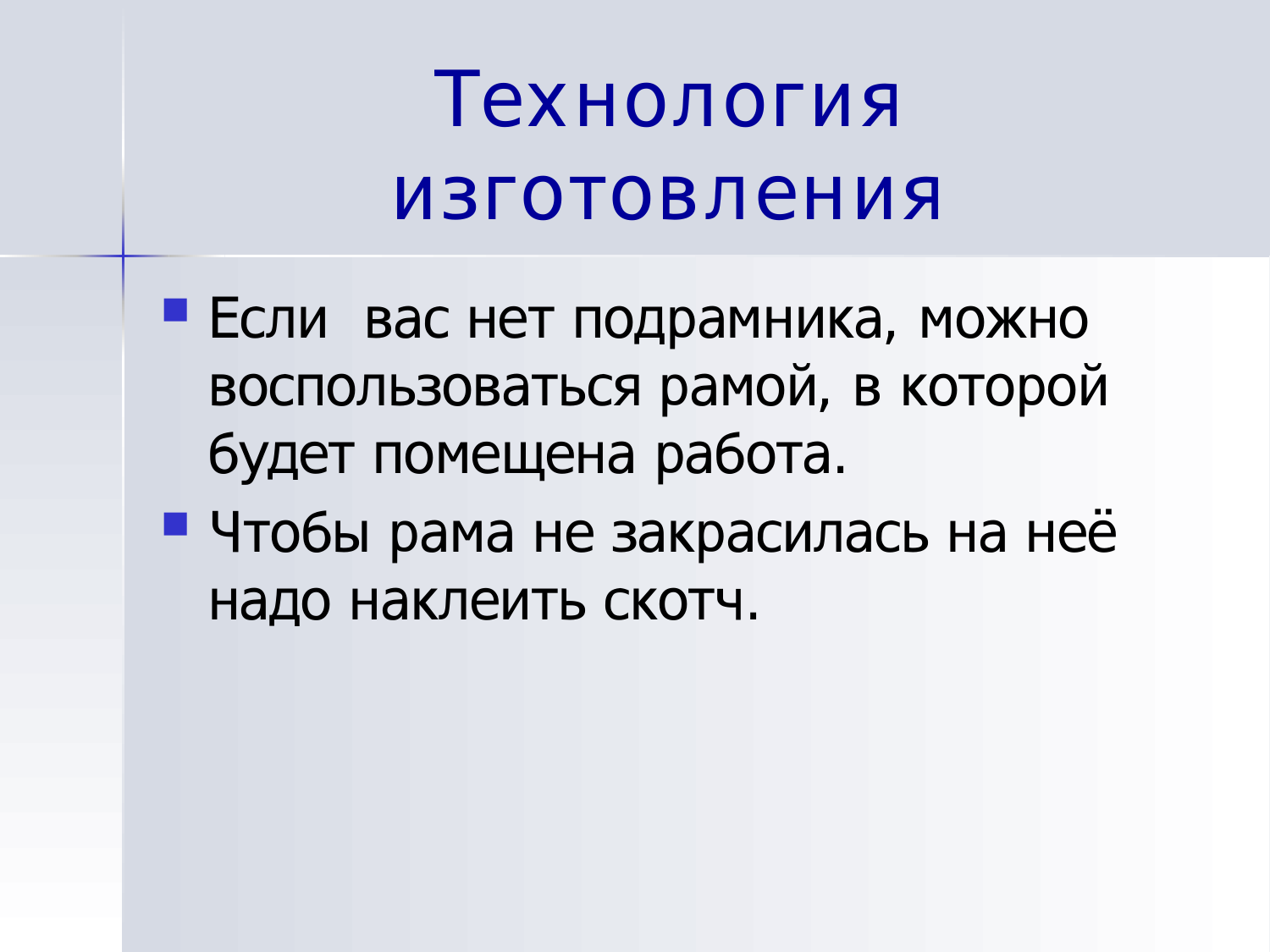

# Технология изготовления
Если  вас нет подрамника, можно воспользоваться рамой, в которой будет помещена работа.
Чтобы рама не закрасилась на неё надо наклеить скотч.